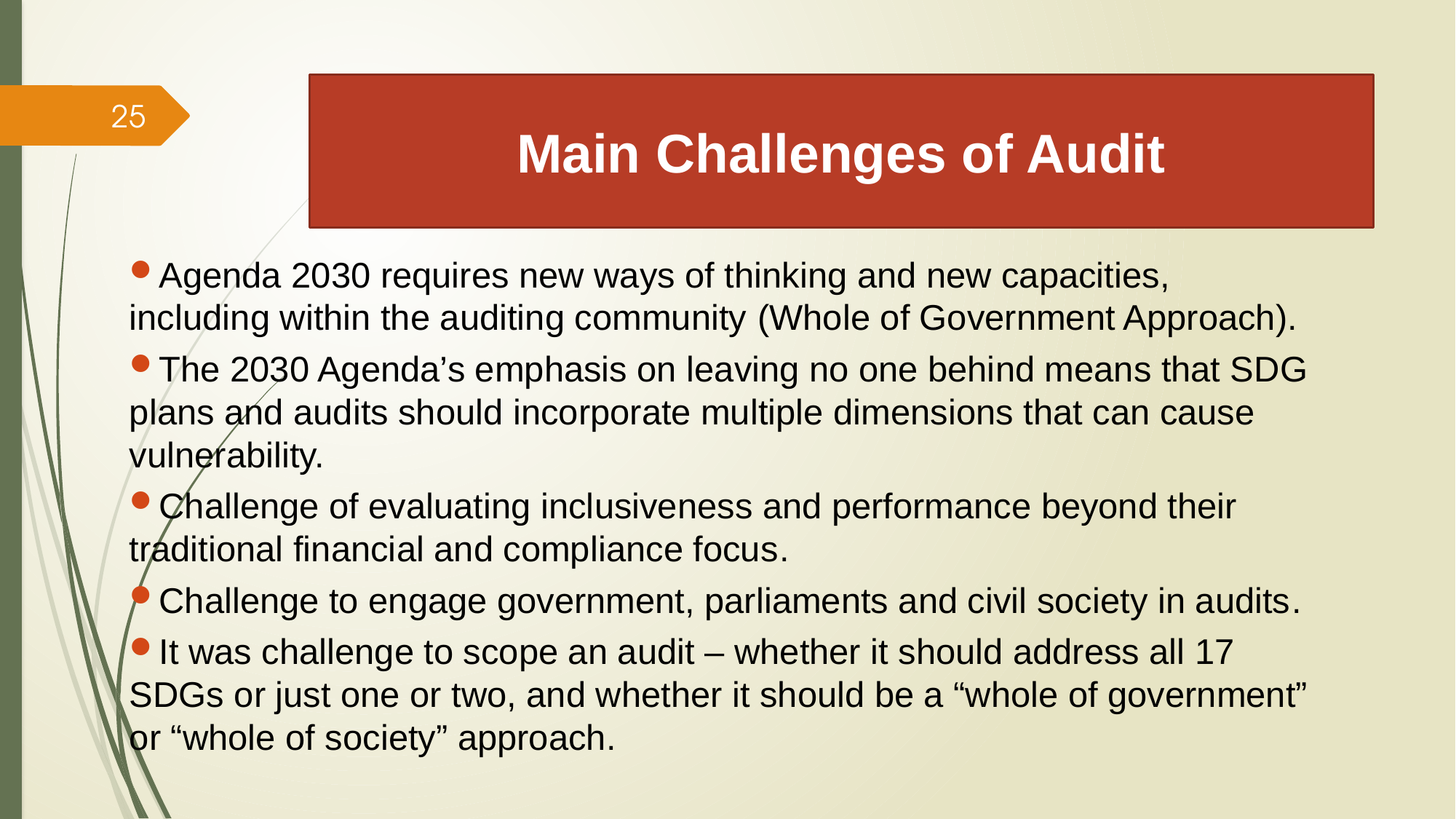

# Main Challenges of Audit
25
Agenda 2030 requires new ways of thinking and new capacities, including within the auditing community (Whole of Government Approach).
The 2030 Agenda’s emphasis on leaving no one behind means that SDG plans and audits should incorporate multiple dimensions that can cause vulnerability.
Challenge of evaluating inclusiveness and performance beyond their traditional financial and compliance focus.
Challenge to engage government, parliaments and civil society in audits.
It was challenge to scope an audit – whether it should address all 17 SDGs or just one or two, and whether it should be a “whole of government” or “whole of society” approach.